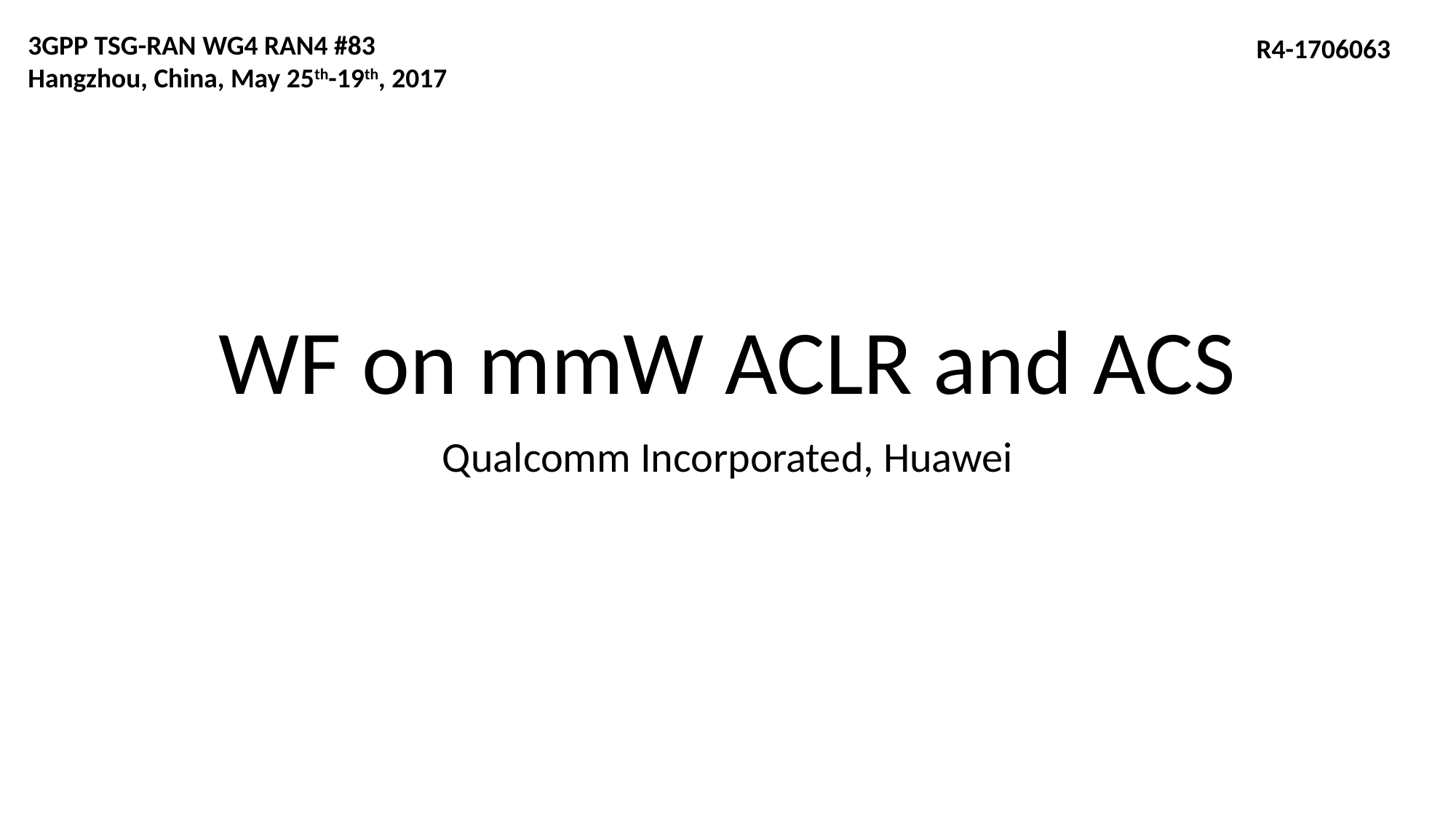

3GPP TSG-RAN WG4 RAN4 #83
Hangzhou, China, May 25th-19th, 2017
R4-1706063
# WF on mmW ACLR and ACS
Qualcomm Incorporated, Huawei